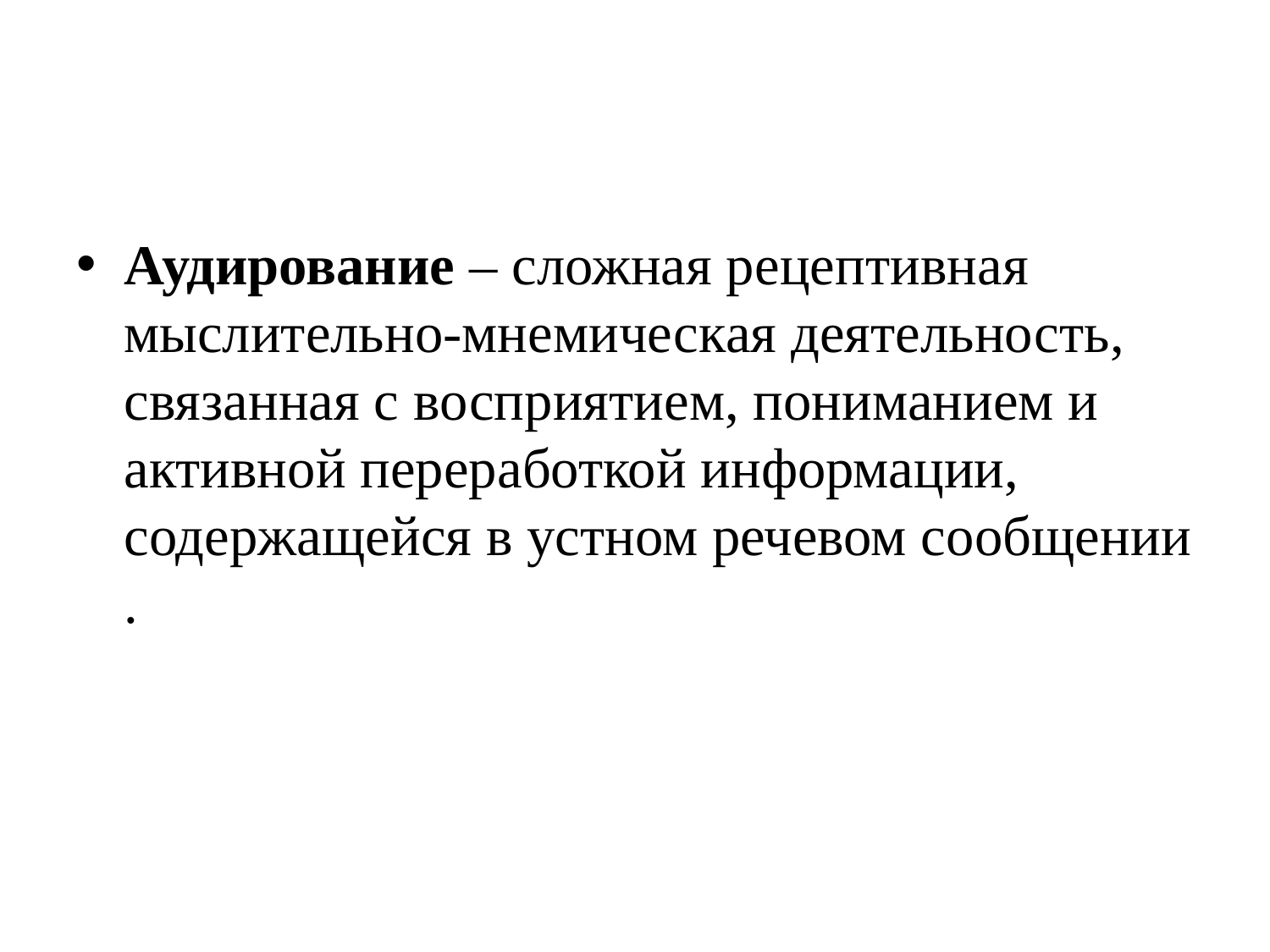

#
Аудирование – сложная рецептивная мыслительно-мнемическая деятельность, связанная с восприятием, пониманием и активной переработкой информации, содержащейся в устном речевом сообщении .